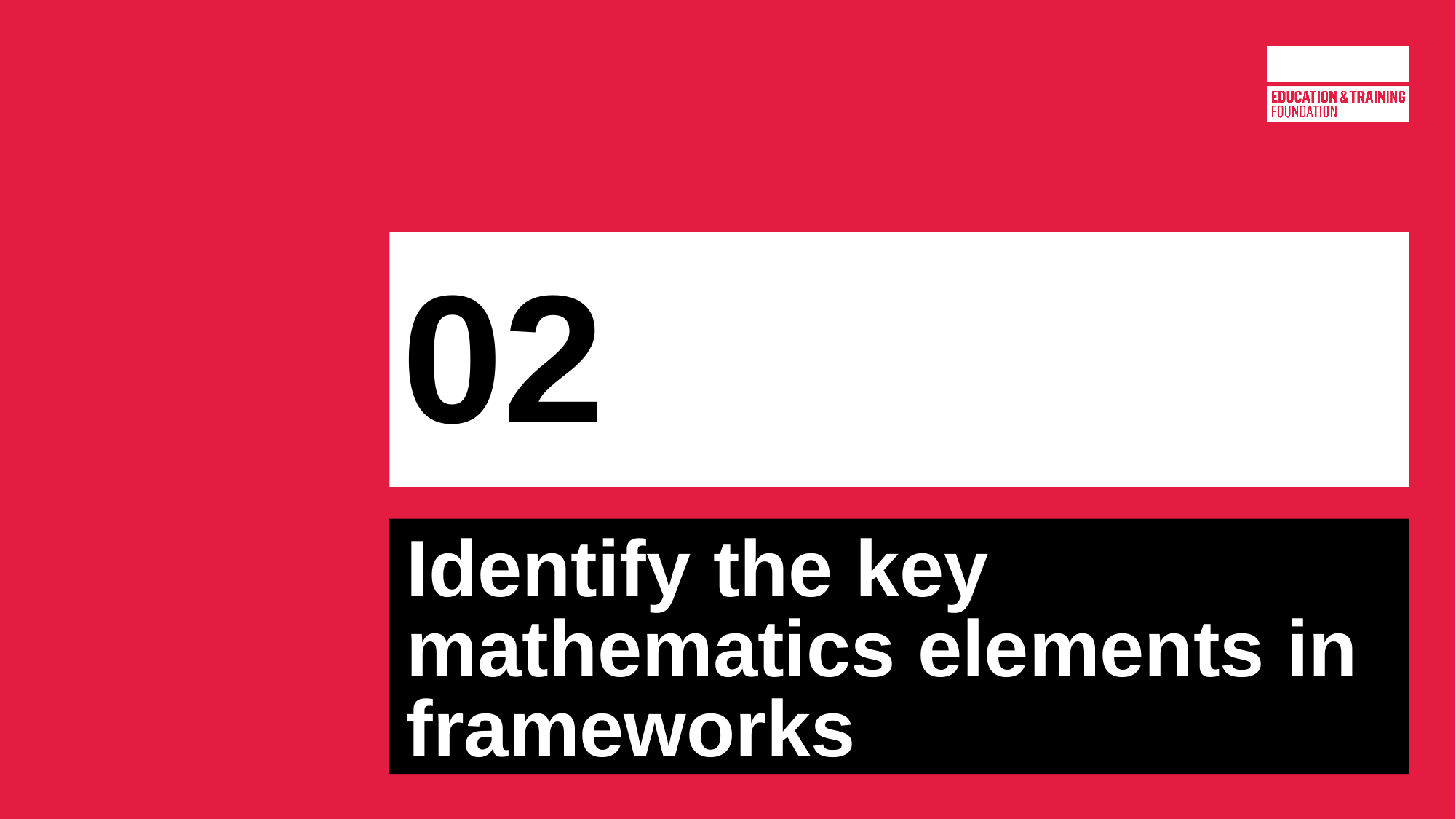

# 02
Identify the key mathematics elements in frameworks